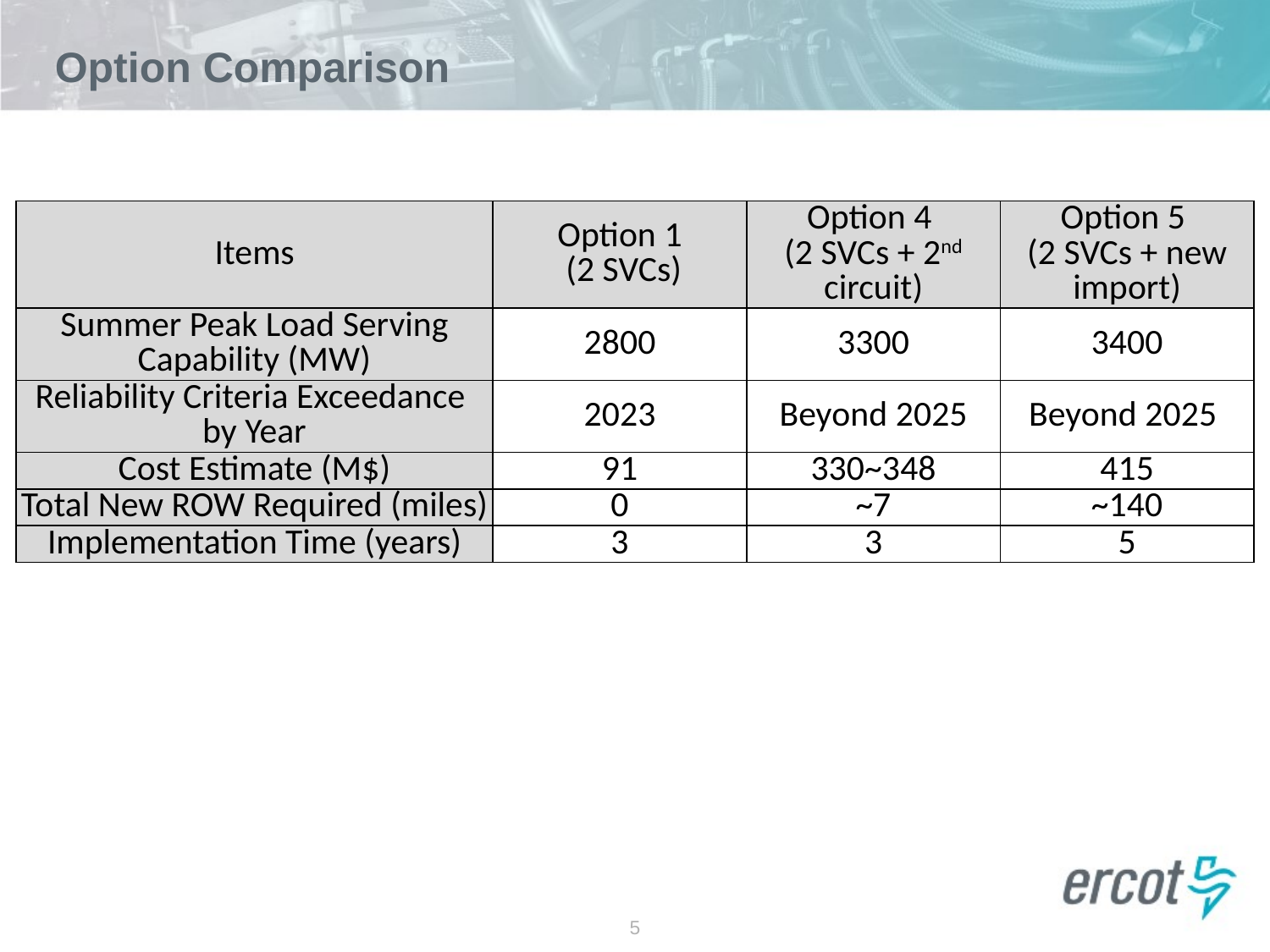

# Option Comparison
| Items | Option 1 (2 SVCs) | Option 4 (2 SVCs + 2nd circuit) | Option 5 (2 SVCs + new import) |
| --- | --- | --- | --- |
| Summer Peak Load Serving Capability (MW) | 2800 | 3300 | 3400 |
| Reliability Criteria Exceedance by Year | 2023 | Beyond 2025 | Beyond 2025 |
| Cost Estimate (M$) | 91 | 330~348 | 415 |
| Total New ROW Required (miles) | 0 | ~7 | ~140 |
| Implementation Time (years) | 3 | 3 | 5 |

5